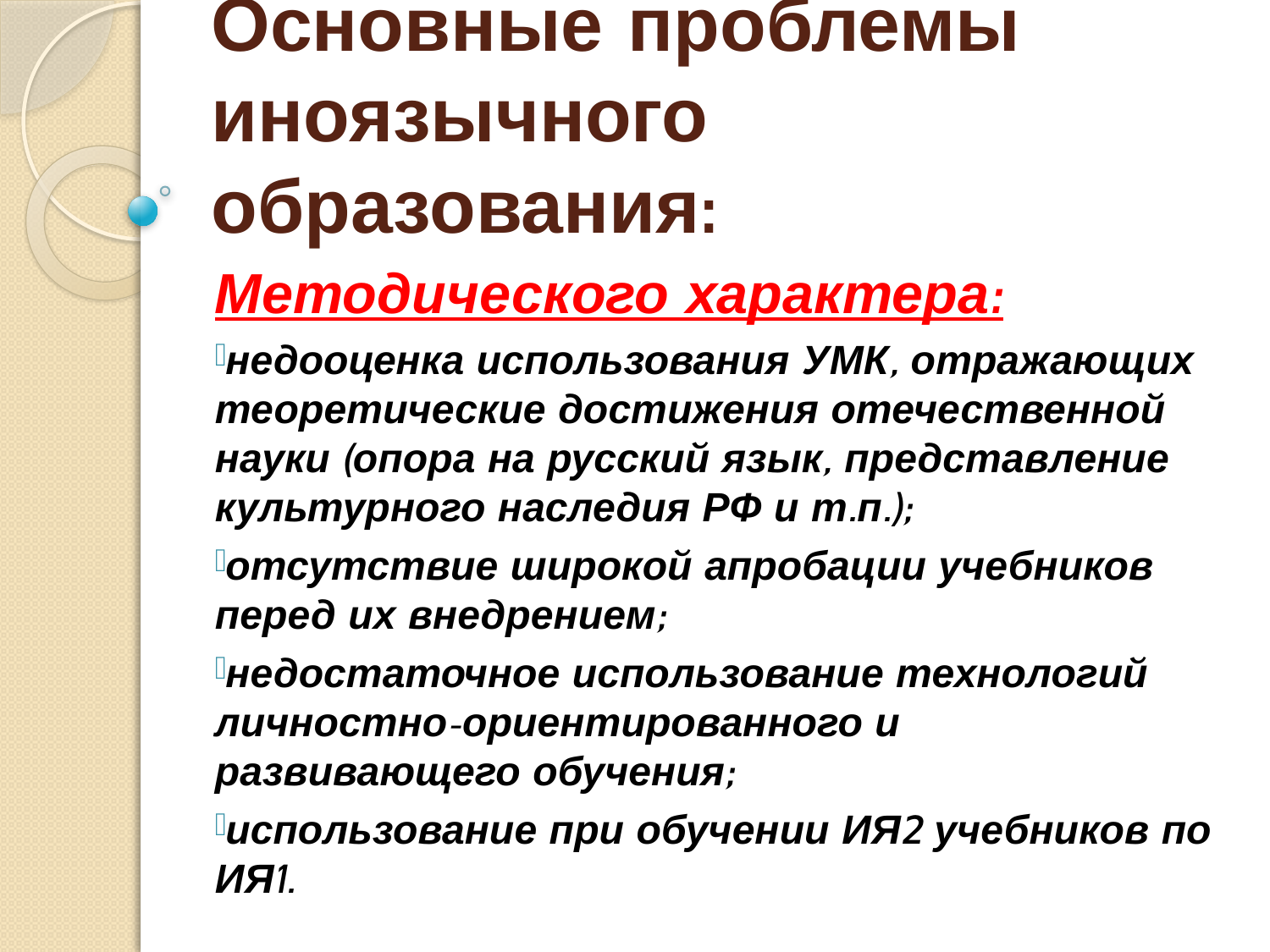

# Основные проблемы иноязычного образования:
Методического характера:
недооценка использования УМК, отражающих теоретические достижения отечественной науки (опора на русский язык, представление культурного наследия РФ и т.п.);
отсутствие широкой апробации учебников перед их внедрением;
недостаточное использование технологий личностно-ориентированного и развивающего обучения;
использование при обучении ИЯ2 учебников по ИЯ1.